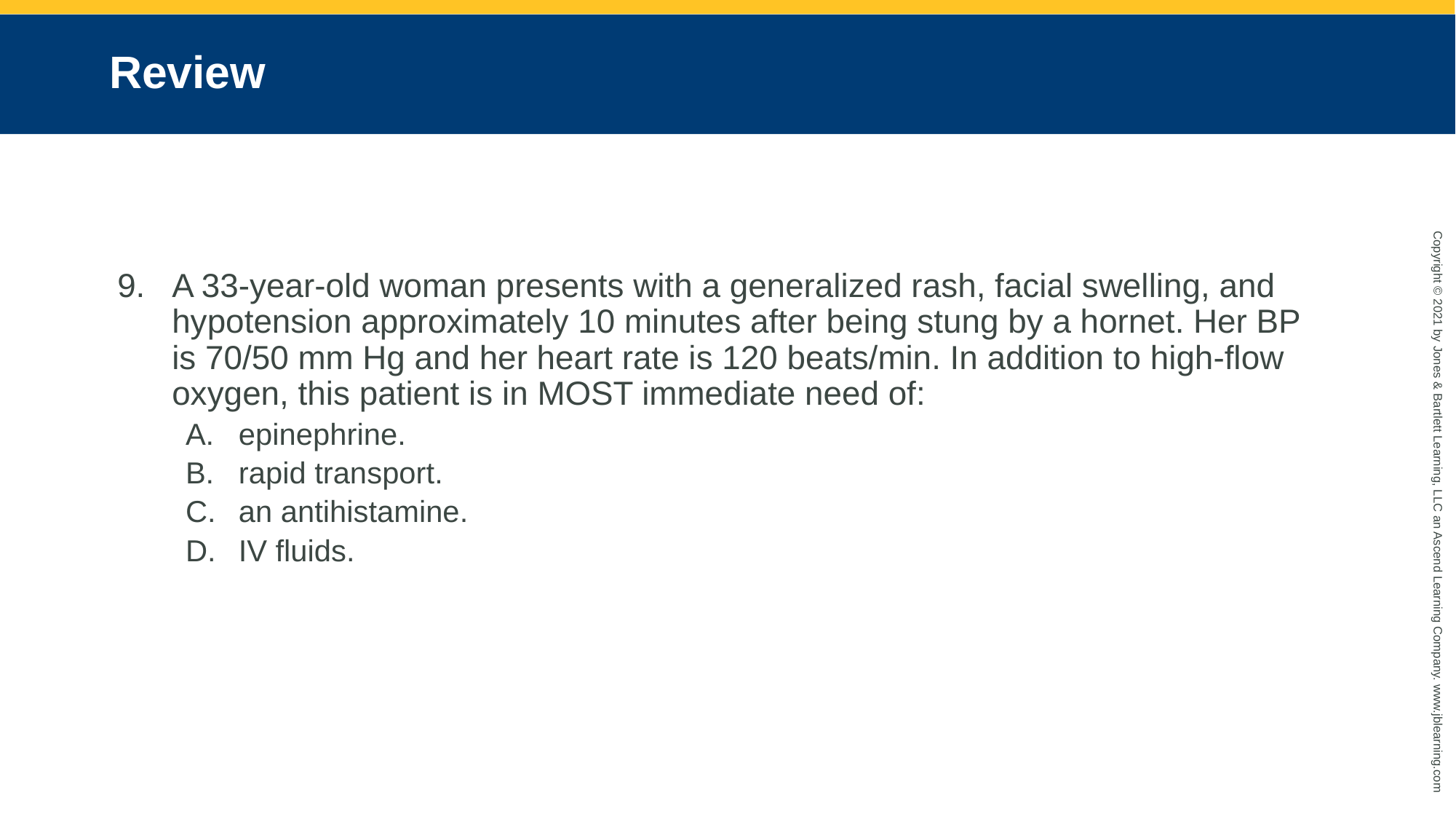

# Review
A 33-year-old woman presents with a generalized rash, facial swelling, and hypotension approximately 10 minutes after being stung by a hornet. Her BP is 70/50 mm Hg and her heart rate is 120 beats/min. In addition to high-flow oxygen, this patient is in MOST immediate need of:
epinephrine.
rapid transport.
an antihistamine.
IV fluids.